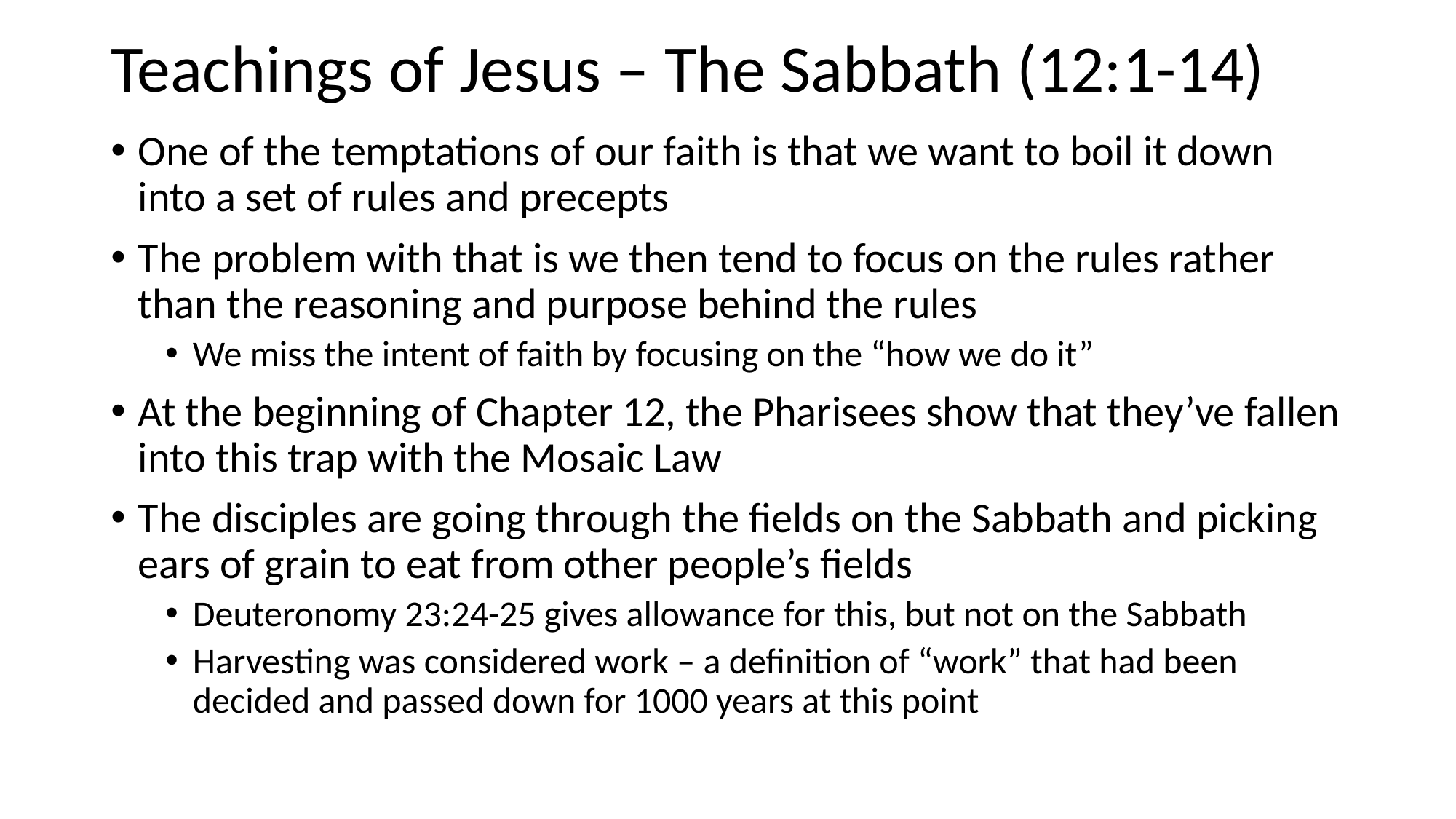

# Teachings of Jesus – The Sabbath (12:1-14)
One of the temptations of our faith is that we want to boil it down into a set of rules and precepts
The problem with that is we then tend to focus on the rules rather than the reasoning and purpose behind the rules
We miss the intent of faith by focusing on the “how we do it”
At the beginning of Chapter 12, the Pharisees show that they’ve fallen into this trap with the Mosaic Law
The disciples are going through the fields on the Sabbath and picking ears of grain to eat from other people’s fields
Deuteronomy 23:24-25 gives allowance for this, but not on the Sabbath
Harvesting was considered work – a definition of “work” that had been decided and passed down for 1000 years at this point